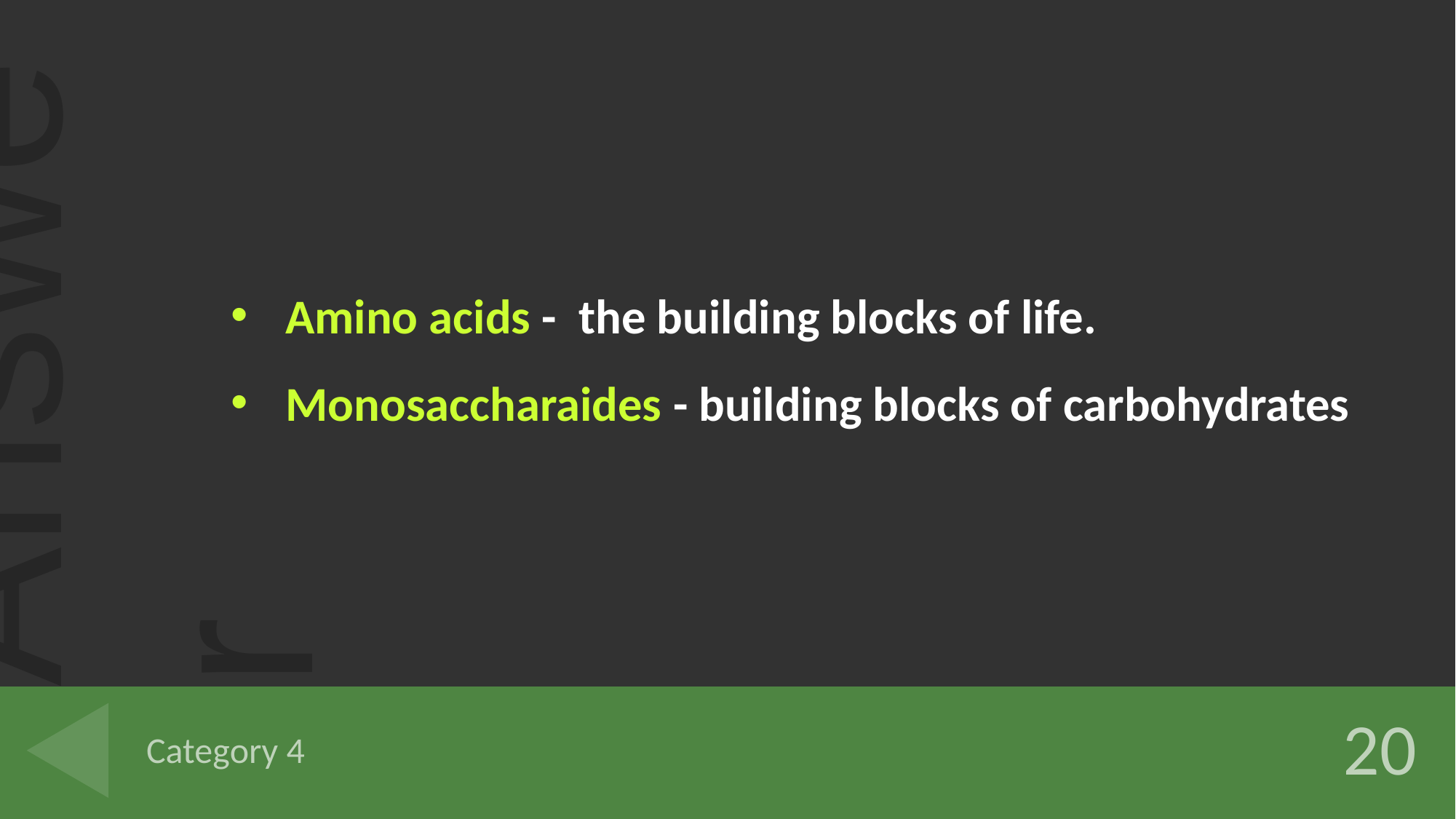

Amino acids -  the building blocks of life.
Monosaccharaides - building blocks of carbohydrates
# Category 4
20